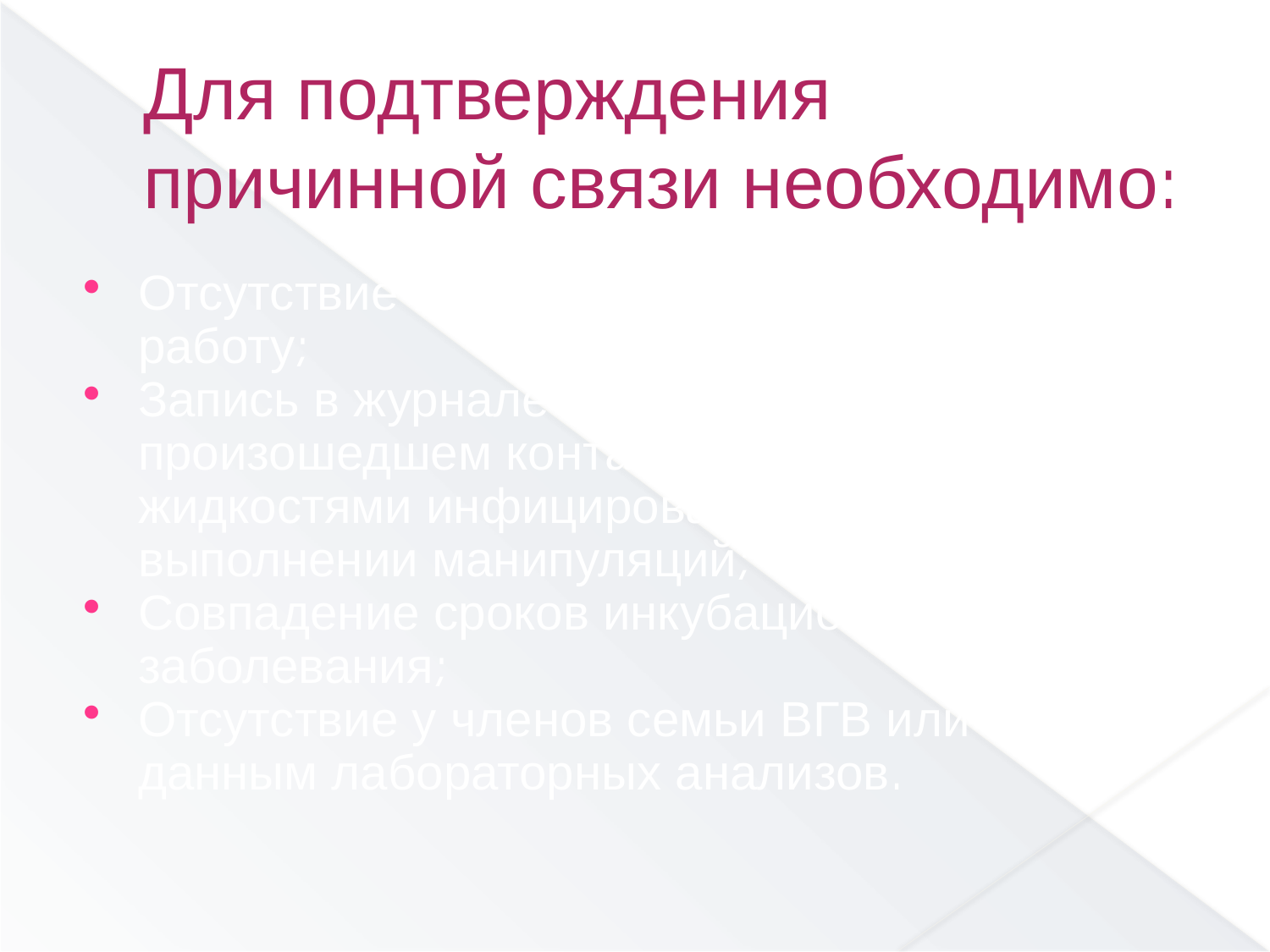

Для подтверждения причинной связи необходимо:
Отсутствие маркеров гепатита при приеме на работу;
Запись в журнале аварийных ситуаций о произошедшем контакте с биологическими жидкостями инфицированного пациента при выполнении манипуляций;
Совпадение сроков инкубационного периода заболевания;
Отсутствие у членов семьи ВГВ или ВГС по данным лабораторных анализов.